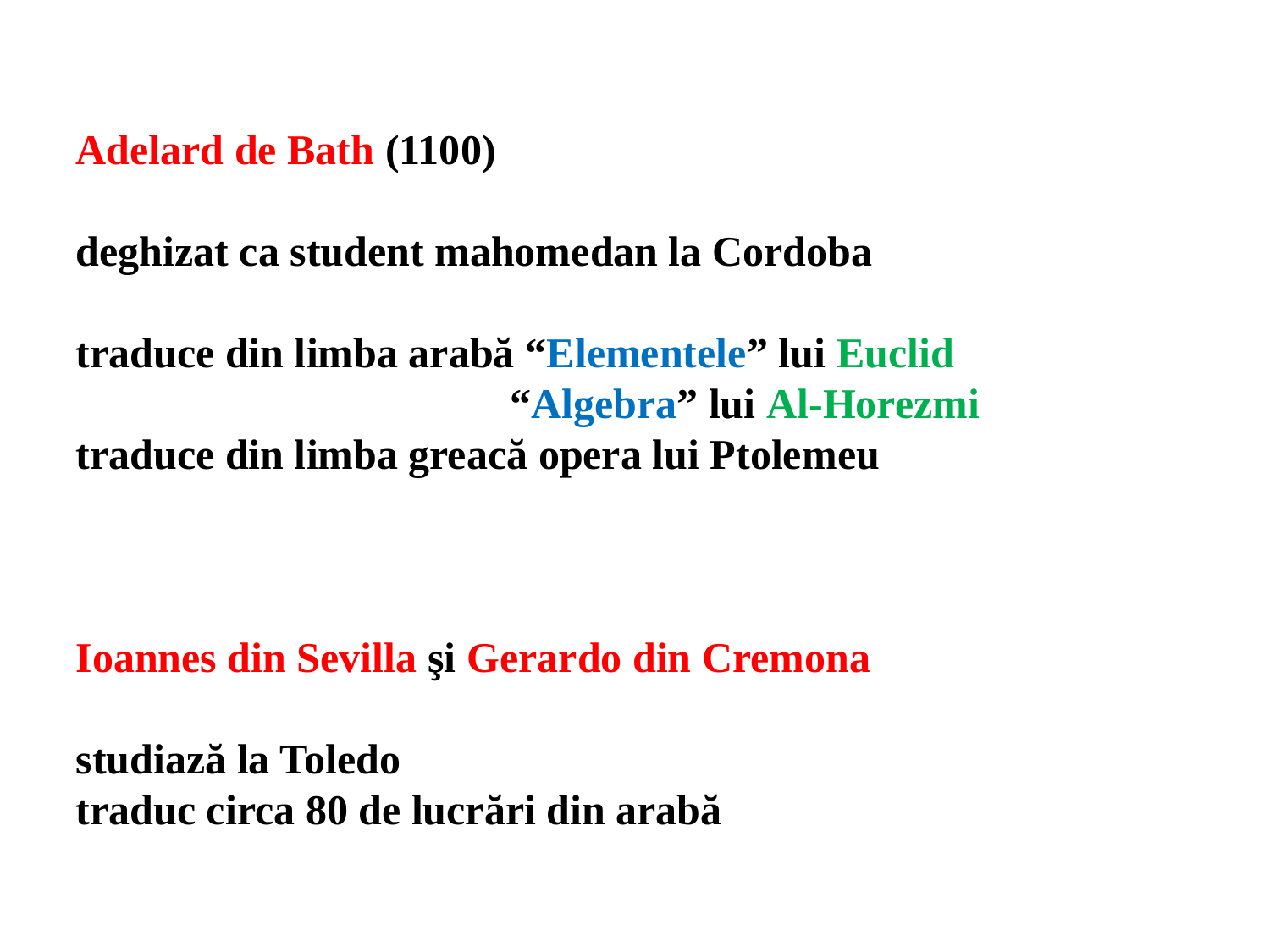

Adelard de Bath (1100)

deghizat ca student mahomedan la Cordoba

traduce din limba arabă “Elementele” lui Euclid
                                         “Algebra” lui Al-Horezmi
traduce din limba greacă opera lui Ptolemeu

Ioannes din Sevilla şi Gerardo din Cremona

studiază la Toledo
traduc circa 80 de lucrări din arabă